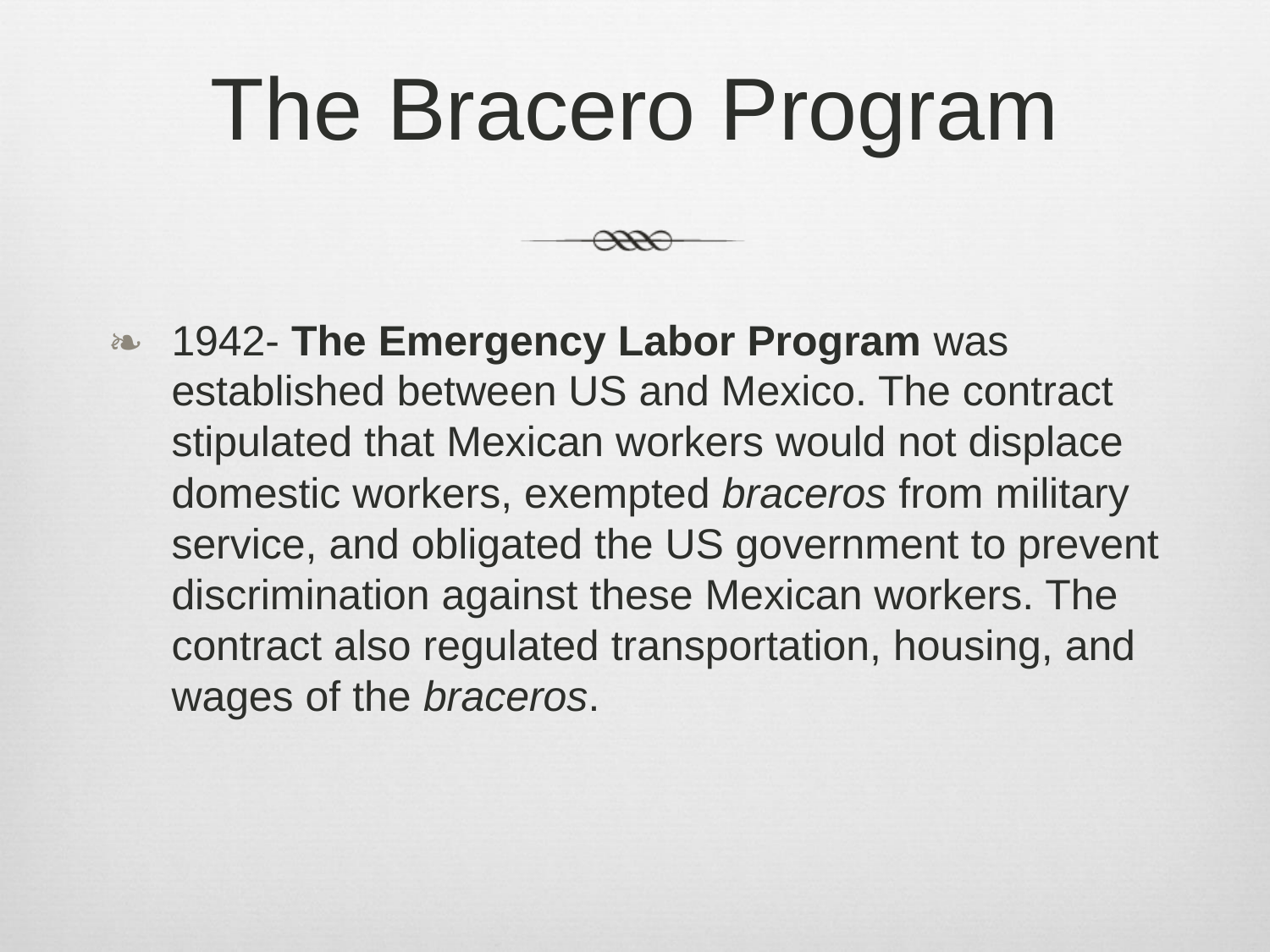

# The Bracero Program
1942- The Emergency Labor Program was established between US and Mexico. The contract stipulated that Mexican workers would not displace domestic workers, exempted braceros from military service, and obligated the US government to prevent discrimination against these Mexican workers. The contract also regulated transportation, housing, and wages of the braceros.